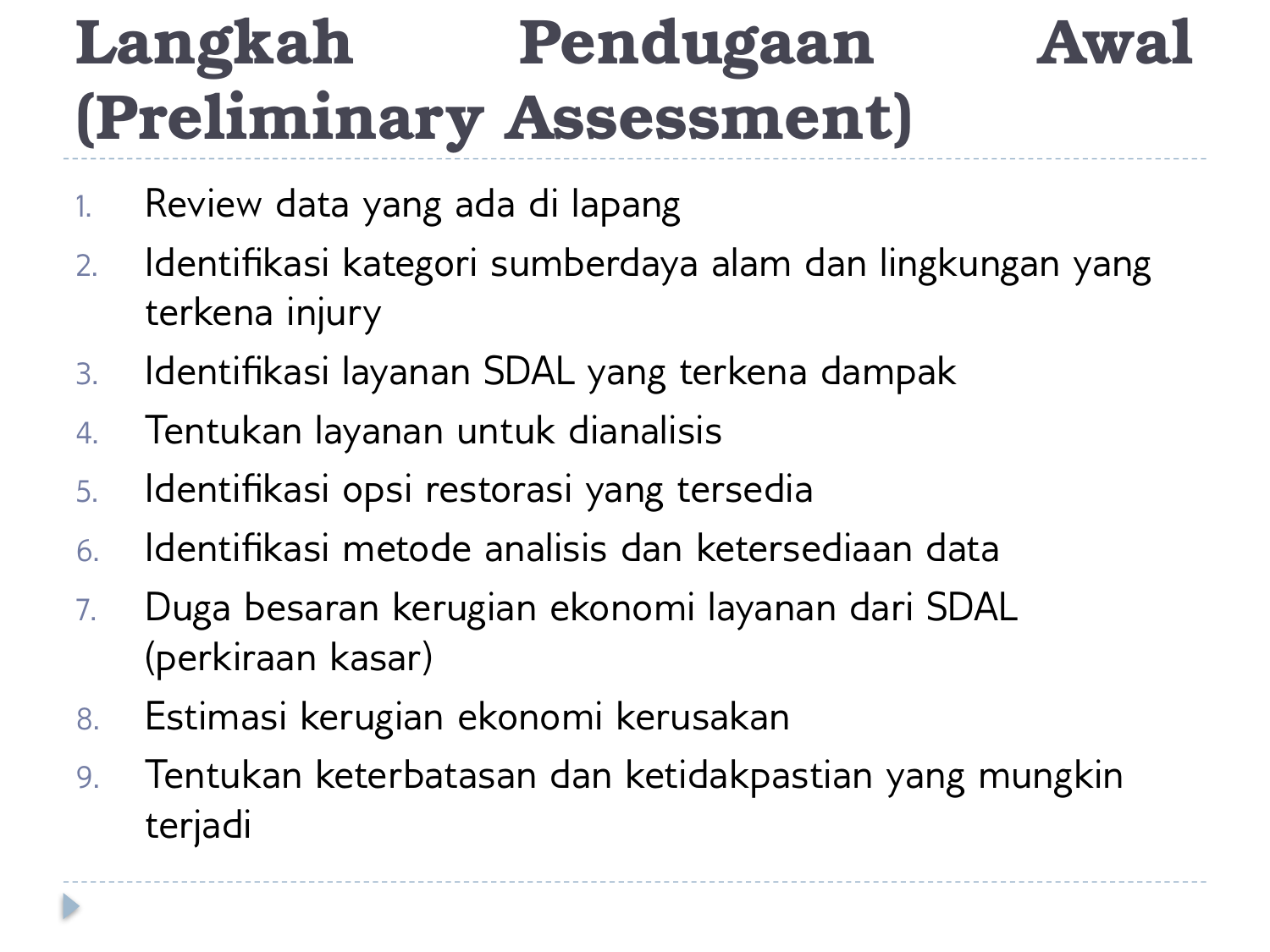

# Langkah Pendugaan Awal (Preliminary Assessment)
Review data yang ada di lapang
Identifikasi kategori sumberdaya alam dan lingkungan yang terkena injury
Identifikasi layanan SDAL yang terkena dampak
Tentukan layanan untuk dianalisis
Identifikasi opsi restorasi yang tersedia
Identifikasi metode analisis dan ketersediaan data
Duga besaran kerugian ekonomi layanan dari SDAL (perkiraan kasar)
Estimasi kerugian ekonomi kerusakan
Tentukan keterbatasan dan ketidakpastian yang mungkin terjadi